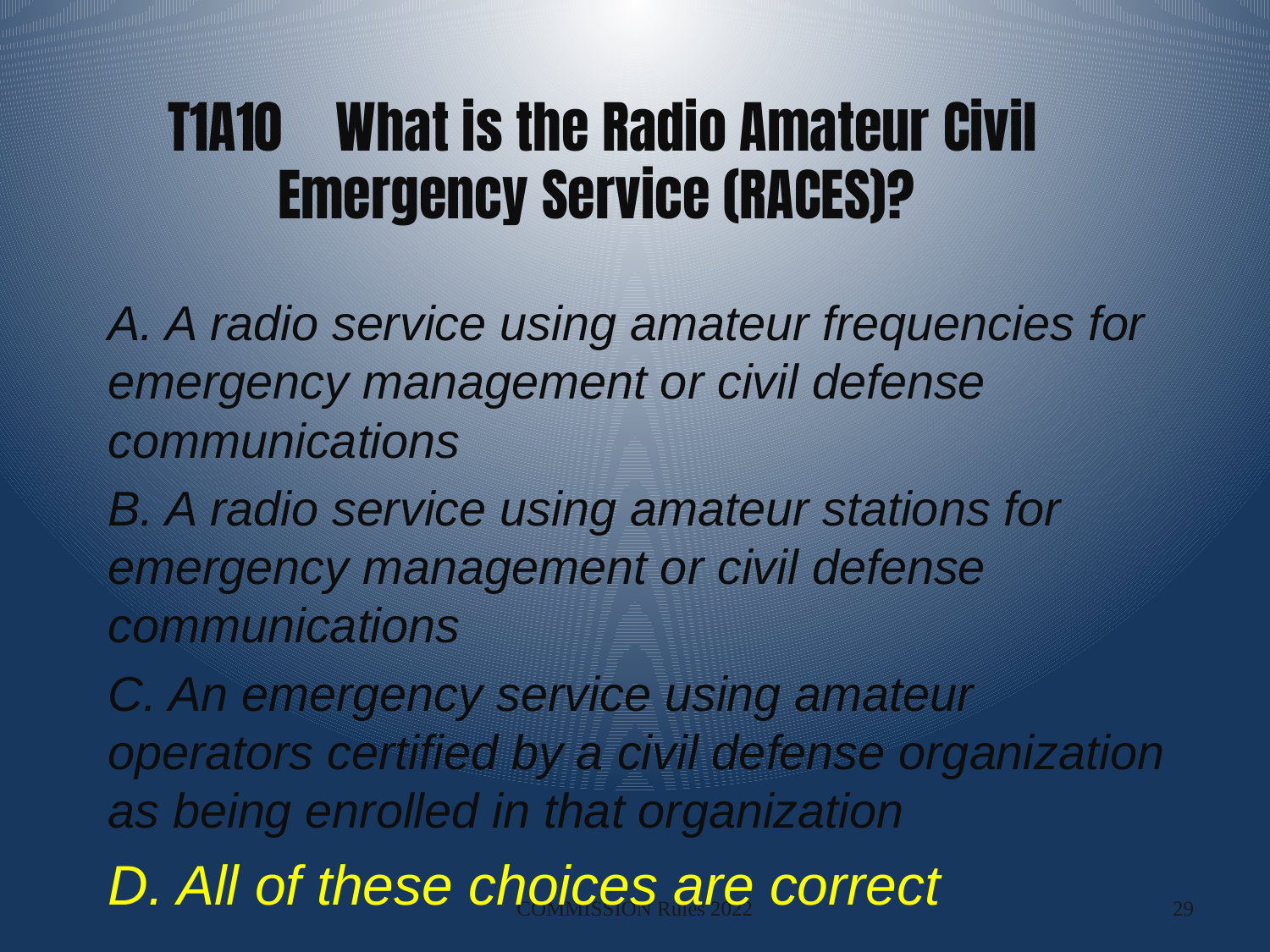

# T1A10    What is the Radio Amateur Civil Emergency Service (RACES)?
A. A radio service using amateur frequencies for emergency management or civil defense communications
B. A radio service using amateur stations for emergency management or civil defense communications
C. An emergency service using amateur operators certified by a civil defense organization as being enrolled in that organization
D. All of these choices are correct
COMMISSION Rules 2022
29